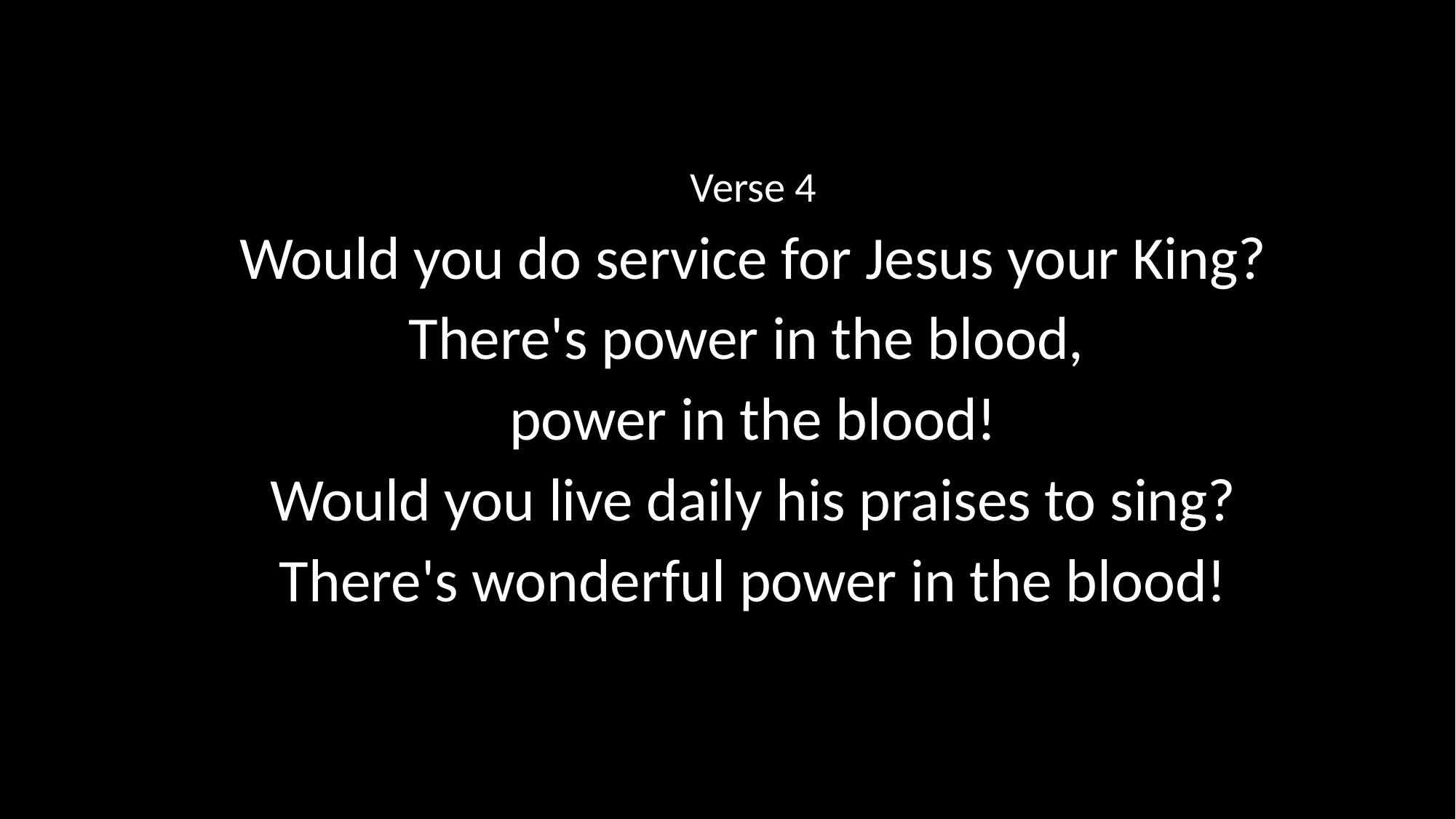

Verse 4
Would you do service for Jesus your King?
There's power in the blood,
power in the blood!
Would you live daily his praises to sing?
There's wonderful power in the blood!